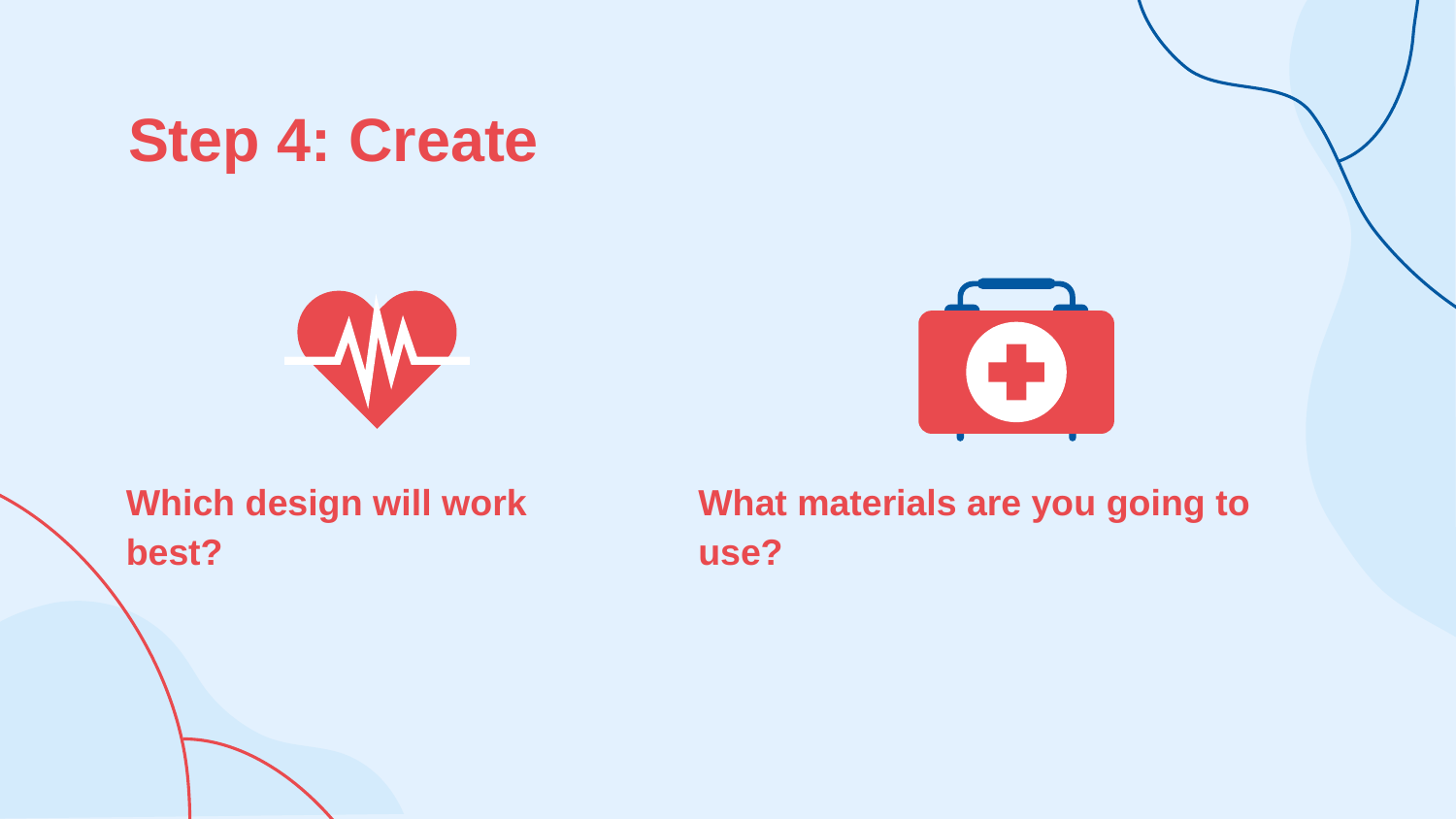

# Step 4: Create

Which design will work best?
What materials are you going to use?